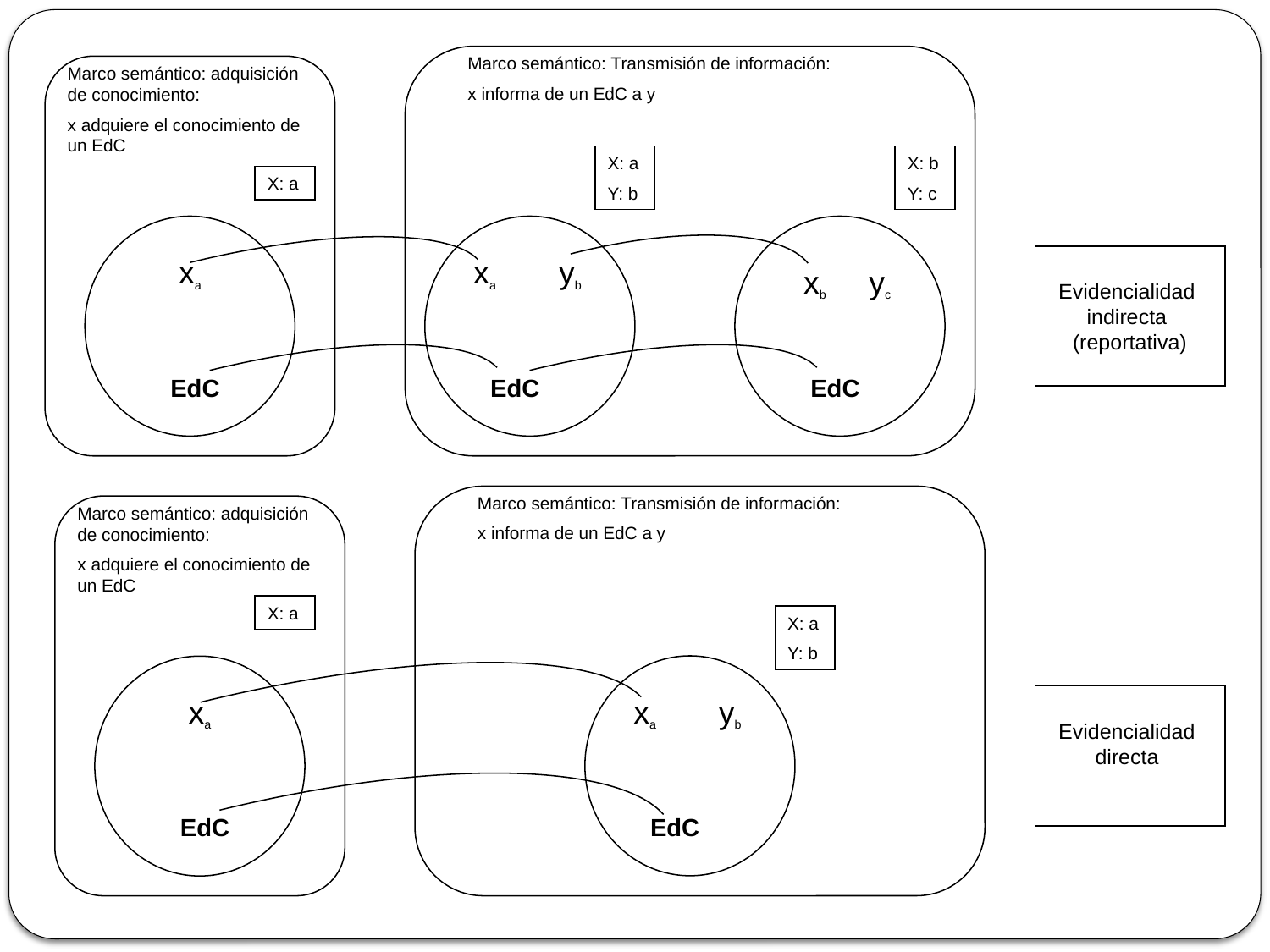

Marco semántico: Transmisión de información:
x informa de un EdC a y

Marco semántico: adquisición de conocimiento:
x adquiere el conocimiento de un EdC
X: a
Y: b
X: b
Y: c
X: a

xa
xa
yb
Evidencialidad
indirecta
(reportativa)
xb
yc

EdC
EdC
EdC
Marco semántico: Transmisión de información:
x informa de un EdC a y

Marco semántico: adquisición de conocimiento:
x adquiere el conocimiento de un EdC
X: a
X: a
Y: b

xa
yb
xa
Evidencialidad
directa

EdC
EdC